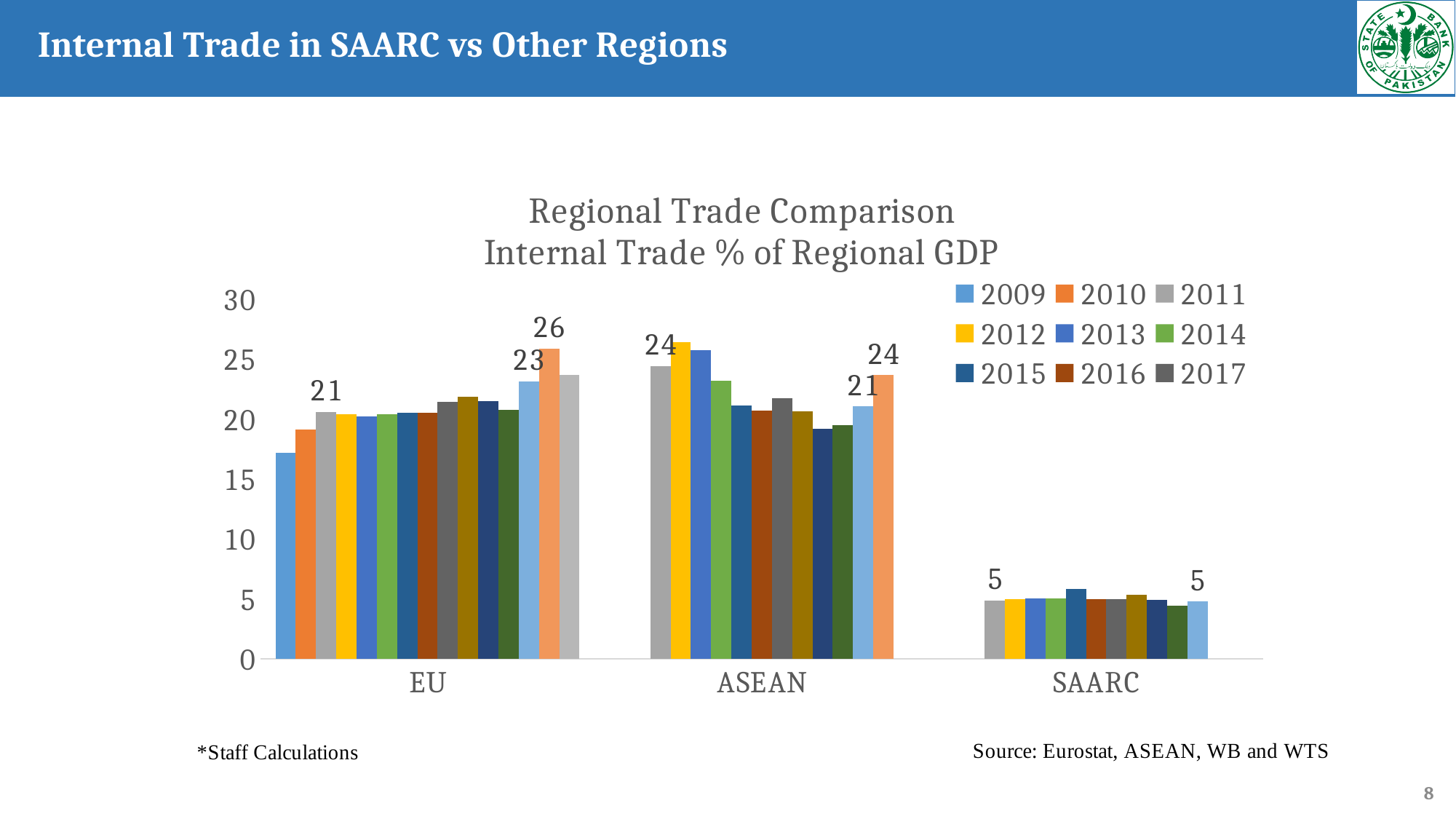

Internal Trade in SAARC vs Other Regions

### Chart: Regional Trade Comparison
Internal Trade % of Regional GDP

| Category | 2009 | 2010 | 2011 | 2012 | 2013 | 2014 | 2015 | 2016 | 2017 | 2018 | 2019 | 2020 | 2021 | 2022 | 2023 |
|---|---|---|---|---|---|---|---|---|---|---|---|---|---|---|---|
| EU | 17.1799991086509 | 19.125825955150138 | 20.584195207880132 | 20.40391249933112 | 20.24223818658805 | 20.381750454799345 | 20.53614379590489 | 20.520901329798868 | 21.398137901680887 | 21.87330033387184 | 21.48475450389247 | 20.738377489667183 | 23.12900465683855 | 25.879625364037718 | 23.64945868495258 |
| ASEAN | None | None | 24.41093400341043 | 26.398124574982813 | 25.718564728244857 | 23.213272637174736 | 21.111258943732626 | 20.6892221250807 | 21.737026747876367 | 20.663782619982324 | 19.168850107539832 | 19.512686777788907 | 21.04588271151838 | 23.648928409117925 | None |
| SAARC | None | None | 4.8759505020587905 | 4.9967322599282555 | 5.005697321986354 | 5.031231937417761 | 5.843937525883892 | 4.96286785460648 | 4.970690004951249 | 5.360840963740268 | 4.8819994642588 | 4.408241355153111 | 4.7709844493201095 | None | None |
8